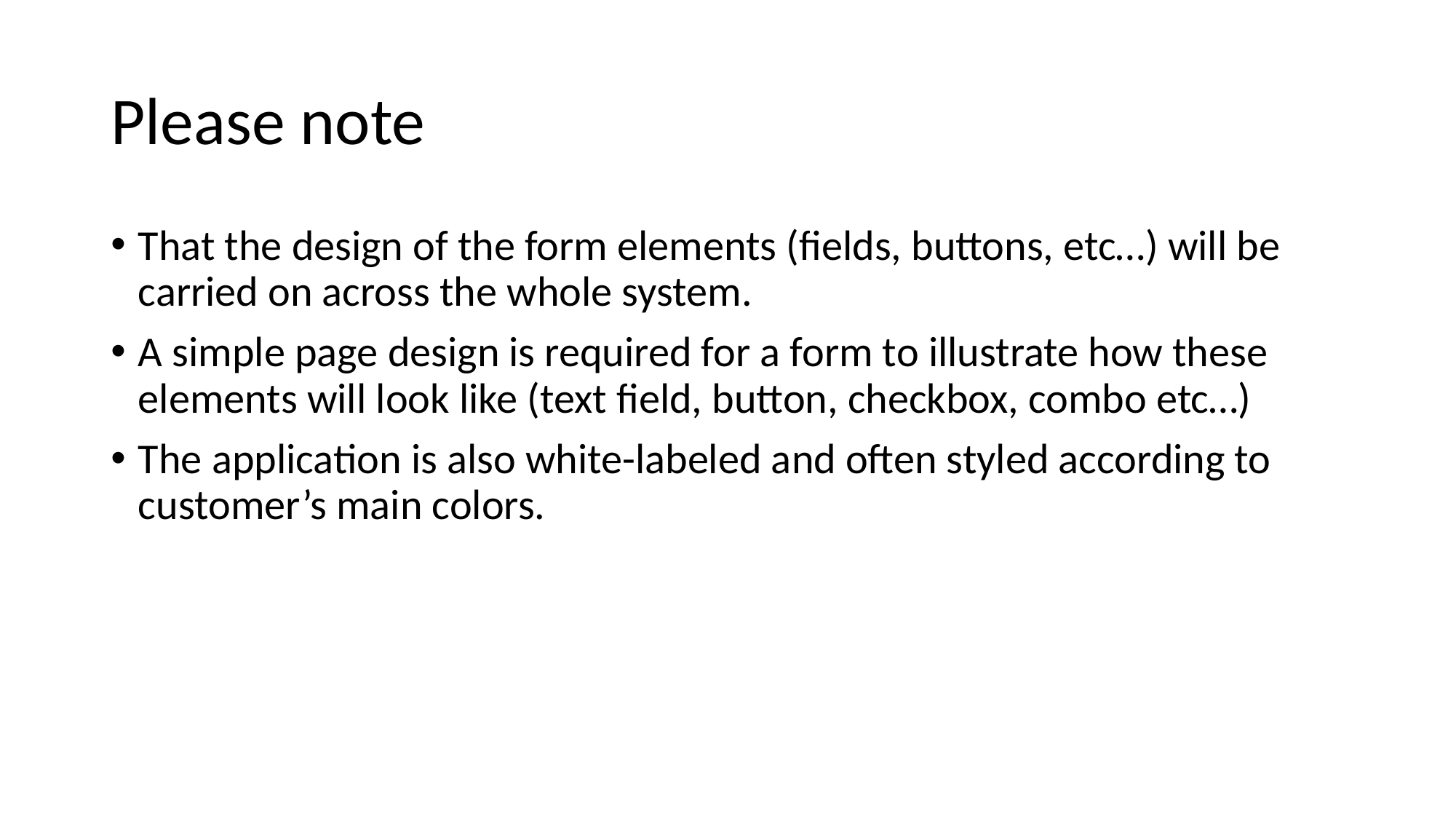

# Please note
That the design of the form elements (fields, buttons, etc…) will be carried on across the whole system.
A simple page design is required for a form to illustrate how these elements will look like (text field, button, checkbox, combo etc…)
The application is also white-labeled and often styled according to customer’s main colors.